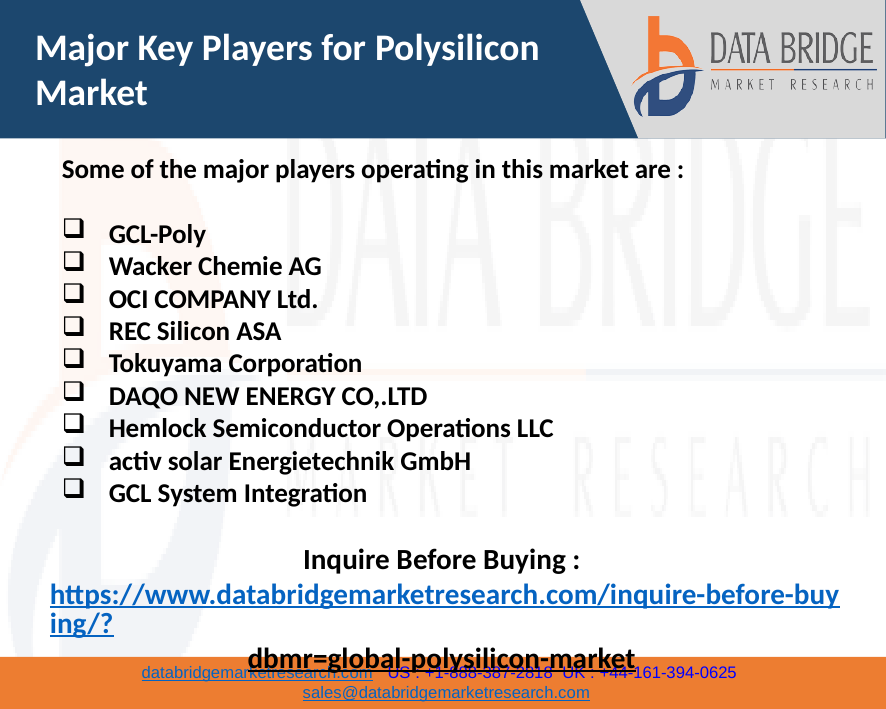

Major Key Players for Polysilicon Market

Some of the major players operating in this market are :

GCL-Poly
Wacker Chemie AG
OCI COMPANY Ltd.
REC Silicon ASA
Tokuyama Corporation
DAQO NEW ENERGY CO,.LTD
Hemlock Semiconductor Operations LLC
activ solar Energietechnik GmbH
GCL System Integration

Inquire Before Buying : https://www.databridgemarketresearch.com/inquire-before-buying/?dbmr=global-polysilicon-market
5